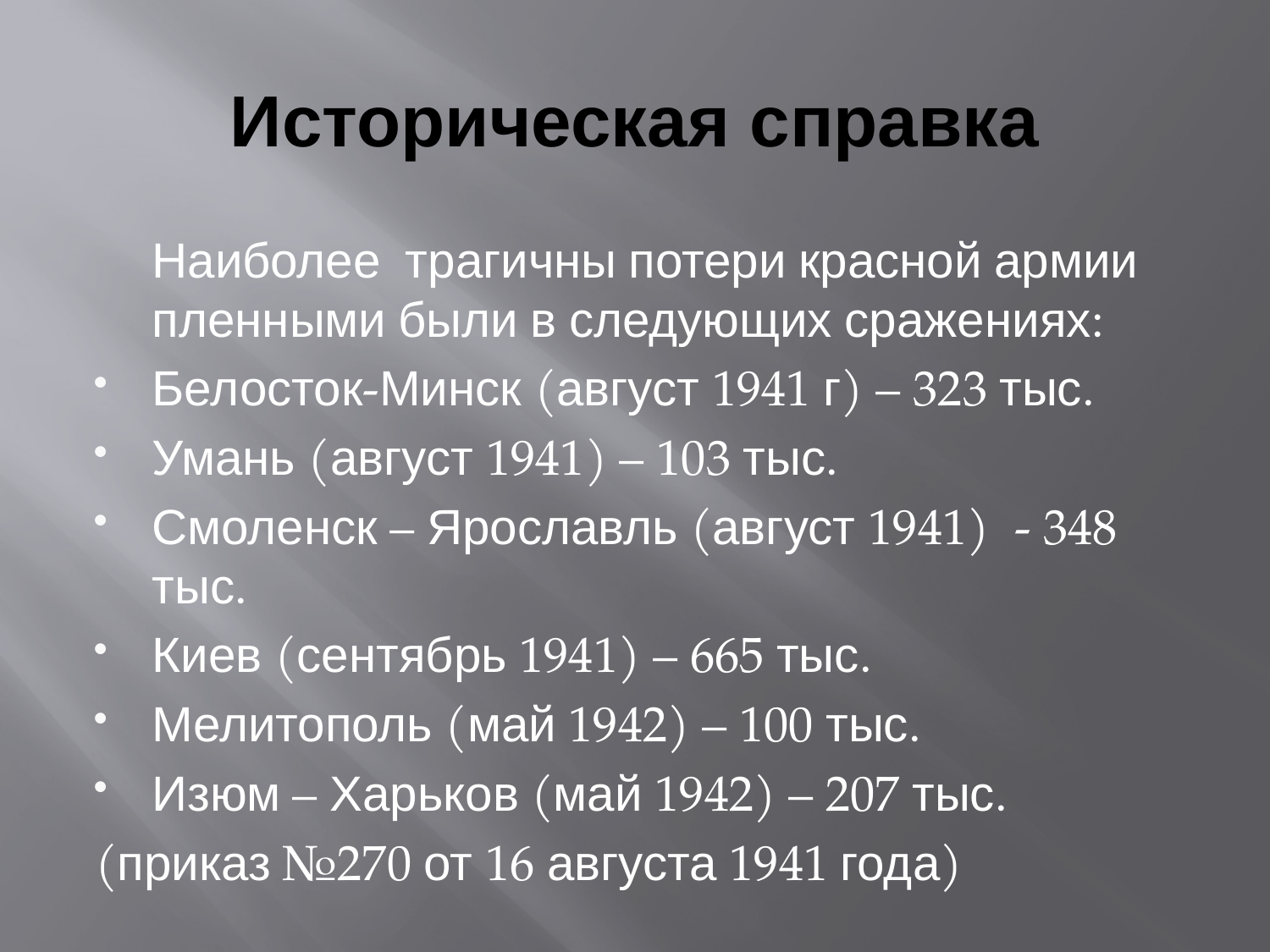

# Историческая справка
	Наиболее  трагичны потери красной армии пленными были в следующих сражениях:
Белосток-Минск (август 1941 г) – 323 тыс.
Умань (август 1941) – 103 тыс.
Смоленск – Ярославль (август 1941)  - 348 тыс.
Киев (сентябрь 1941) – 665 тыс.
Мелитополь (май 1942) – 100 тыс.
Изюм – Харьков (май 1942) – 207 тыс.
(приказ №270 от 16 августа 1941 года)